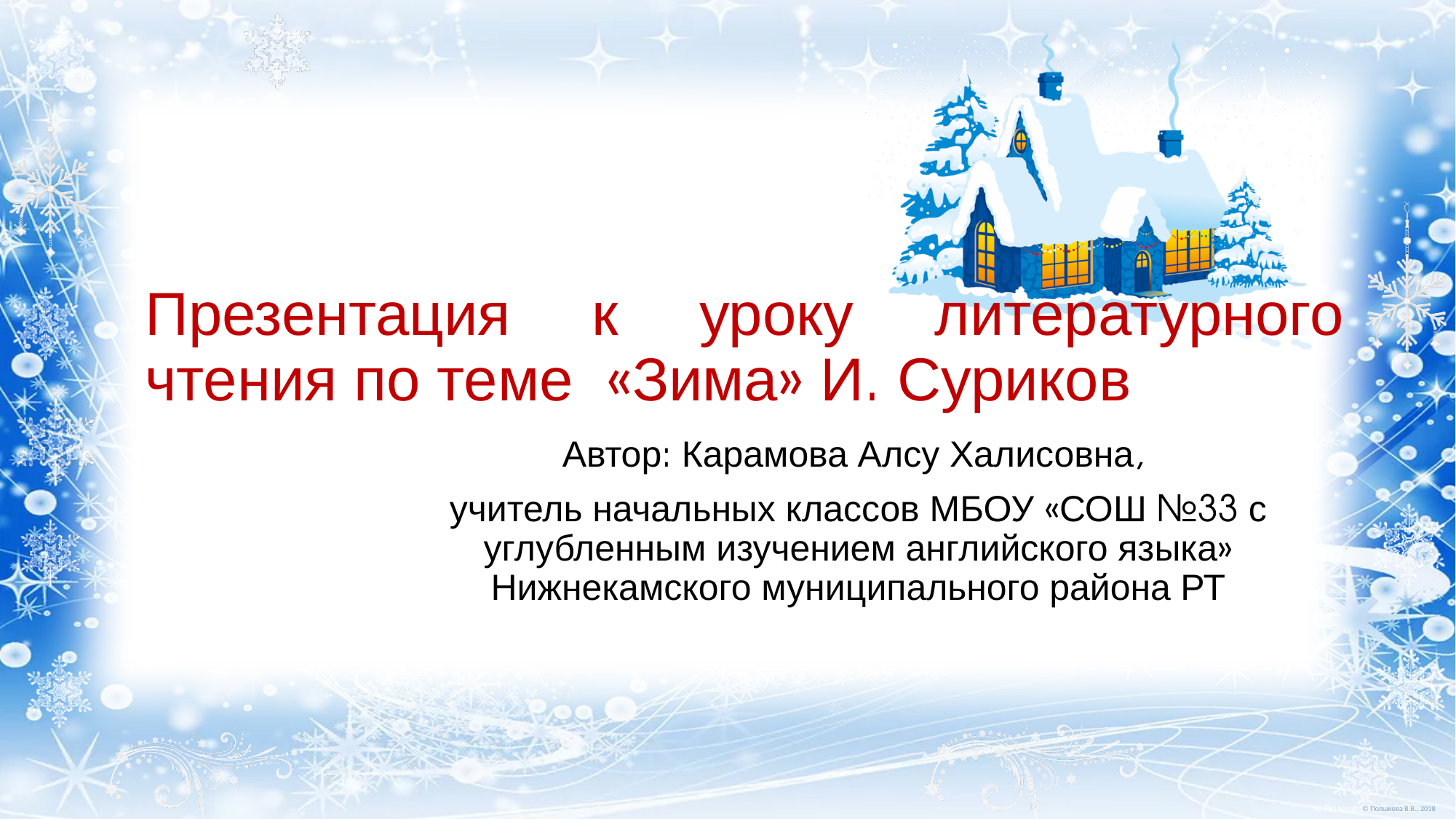

# Презентация к уроку литературного чтения по теме  «Зима» И. Суриков
Автор: Карамова Алсу Халисовна,
учитель начальных классов МБОУ «СОШ №33 с углубленным изучением английского языка» Нижнекамского муниципального района РТ